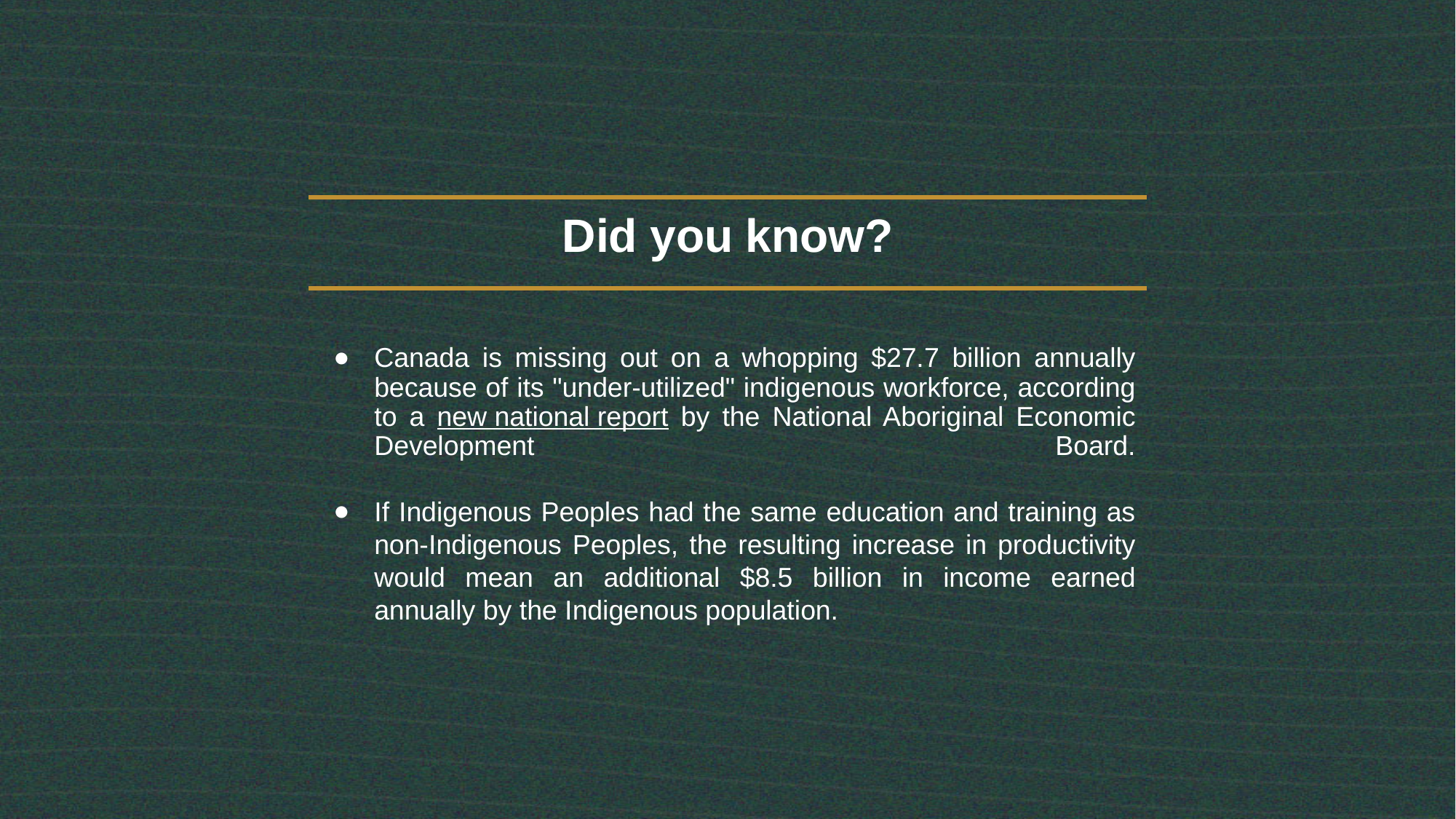

Did you know?
Canada is missing out on a whopping $27.7 billion annually because of its "under-utilized" indigenous workforce, according to a new national report by the National Aboriginal Economic Development Board.
If Indigenous Peoples had the same education and training as non-Indigenous Peoples, the resulting increase in productivity would mean an additional $8.5 billion in income earned annually by the Indigenous population.